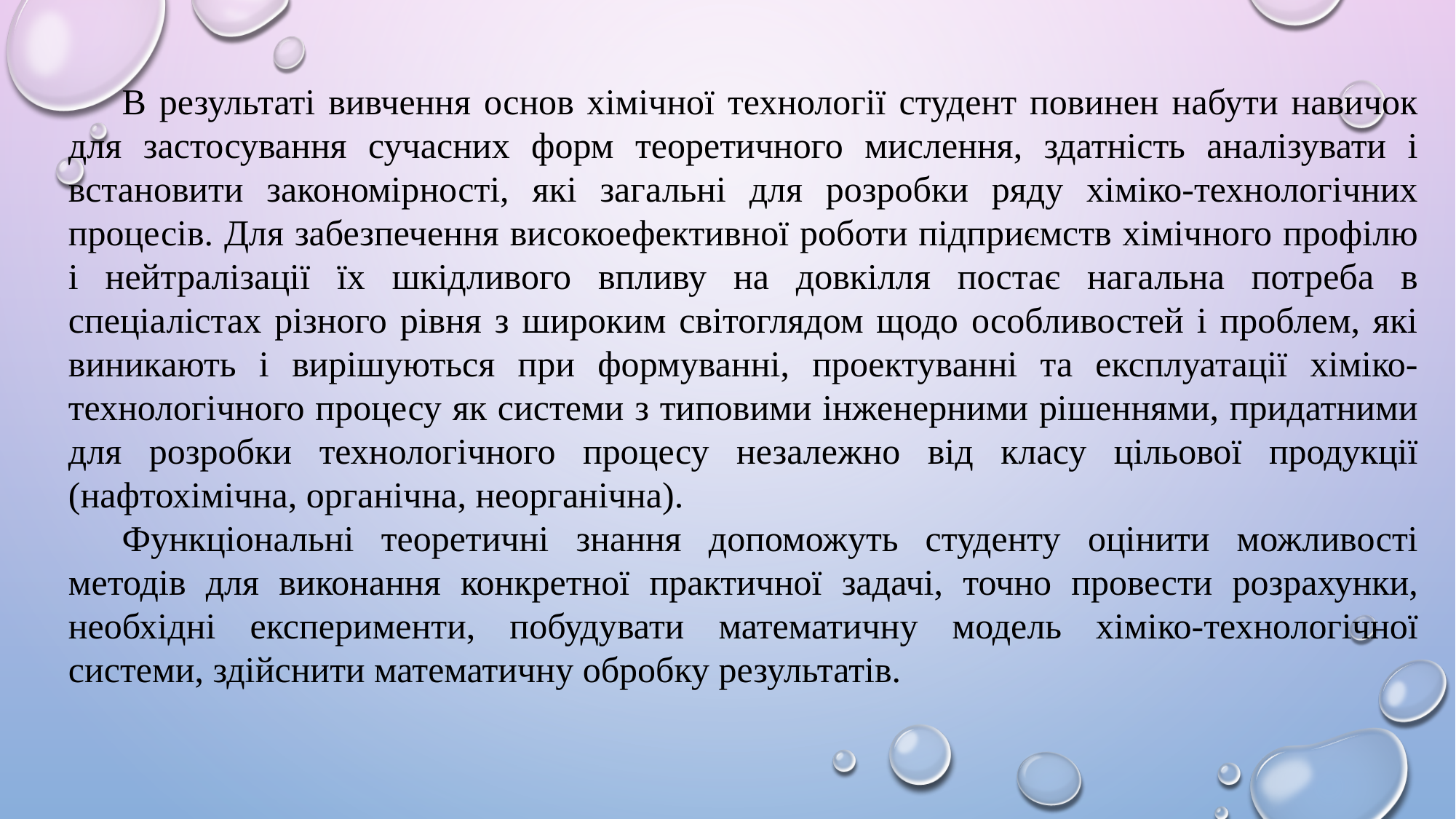

В результаті вивчення основ хімічної технології студент повинен набути навичок для застосування сучасних форм теоретичного мислення, здатність аналізувати і встановити закономірності, які загальні для розробки ряду хіміко-технологічних процесів. Для забезпечення високоефективної роботи підприємств хімічного профілю і нейтралізації їх шкідливого впливу на довкілля постає нагальна потреба в спеціалістах різного рівня з широким світоглядом щодо особливостей і проблем, які виникають і вирішуються при формуванні, проектуванні та експлуатації хіміко-технологічного процесу як системи з типовими інженерними рішеннями, придатними для розробки технологічного процесу незалежно від класу цільової продукції (нафтохімічна, органічна, неорганічна).
Функціональні теоретичні знання допоможуть студенту оцінити можливості методів для виконання конкретної практичної задачі, точно провести розрахунки, необхідні експерименти, побудувати математичну модель хіміко-технологічної системи, здійснити математичну обробку результатів.